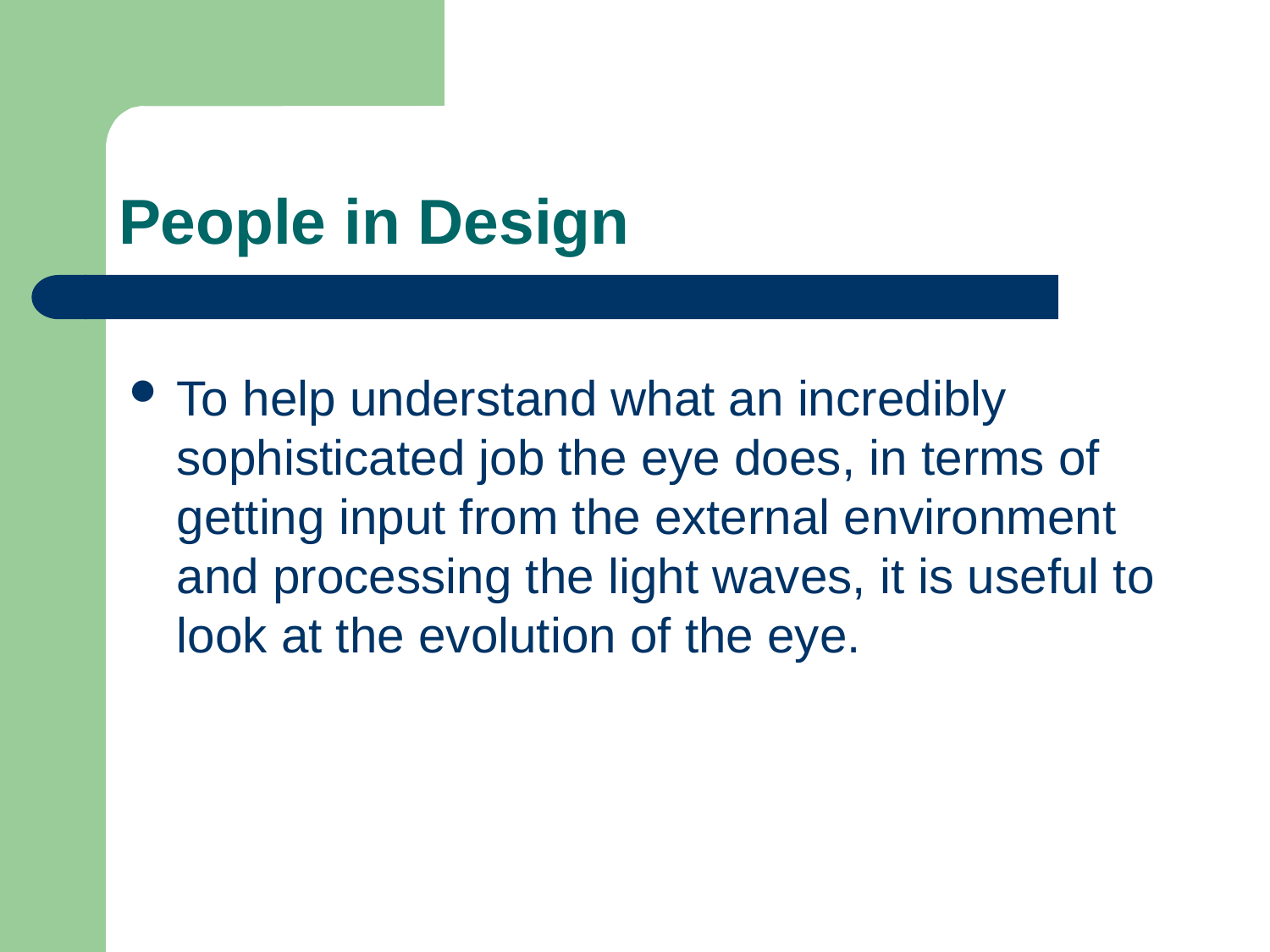

# People in Design
To help understand what an incredibly sophisticated job the eye does, in terms of getting input from the external environment and processing the light waves, it is useful to look at the evolution of the eye.